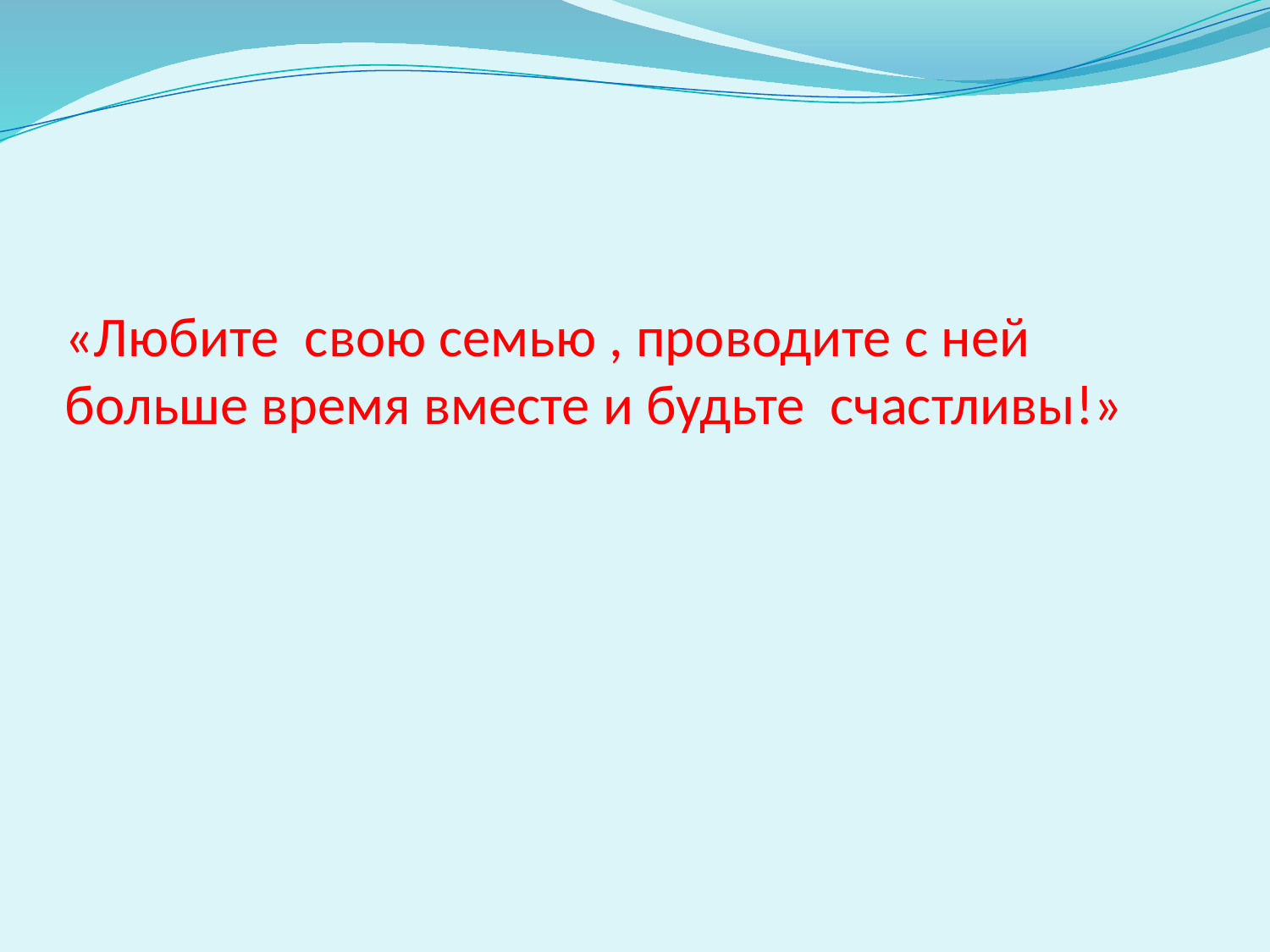

# «Любите  свою семью , проводите с ней больше время вместе и будьте  счастливы!»